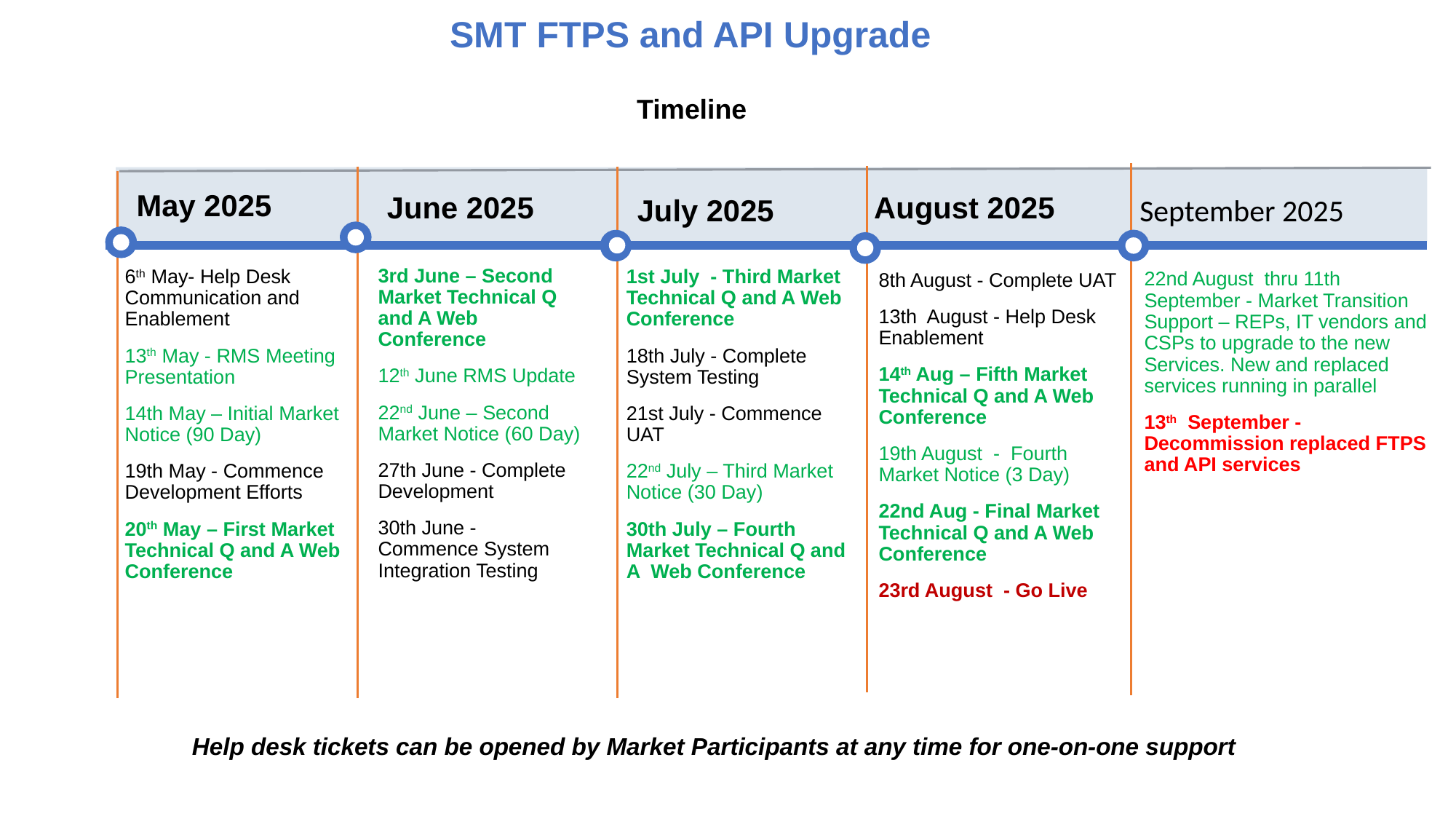

# SMT FTPS and API Upgrade
Timeline
May 2025
June 2025
August 2025
July 2025
September 2025
3rd June – Second Market Technical Q and A Web Conference
12th June RMS Update
22nd June – Second  Market Notice (60 Day)
27th June - Complete Development
30th June - Commence System Integration Testing

6th May- Help Desk Communication and Enablement
13th May - RMS Meeting Presentation
14th May – Initial Market Notice (90 Day)
19th May - Commence Development Efforts
20th May – First Market Technical Q and A Web Conference
1st July  - Third Market Technical Q and A Web Conference
18th July - Complete System Testing
21st July - Commence UAT
22nd July – Third Market Notice (30 Day)
30th July – Fourth Market Technical Q and A  Web Conference

22nd August  thru 11th September - Market Transition Support – REPs, IT vendors and CSPs to upgrade to the new Services. New and replaced services running in parallel
13th  September - Decommission replaced FTPS and API services

8th August - Complete UAT
13th  August - Help Desk Enablement
14th Aug – Fifth Market Technical Q and A Web Conference
19th August  -  Fourth Market Notice (3 Day)
22nd Aug - Final Market Technical Q and A Web Conference
23rd August  - Go Live

Help desk tickets can be opened by Market Participants at any time for one-on-one support